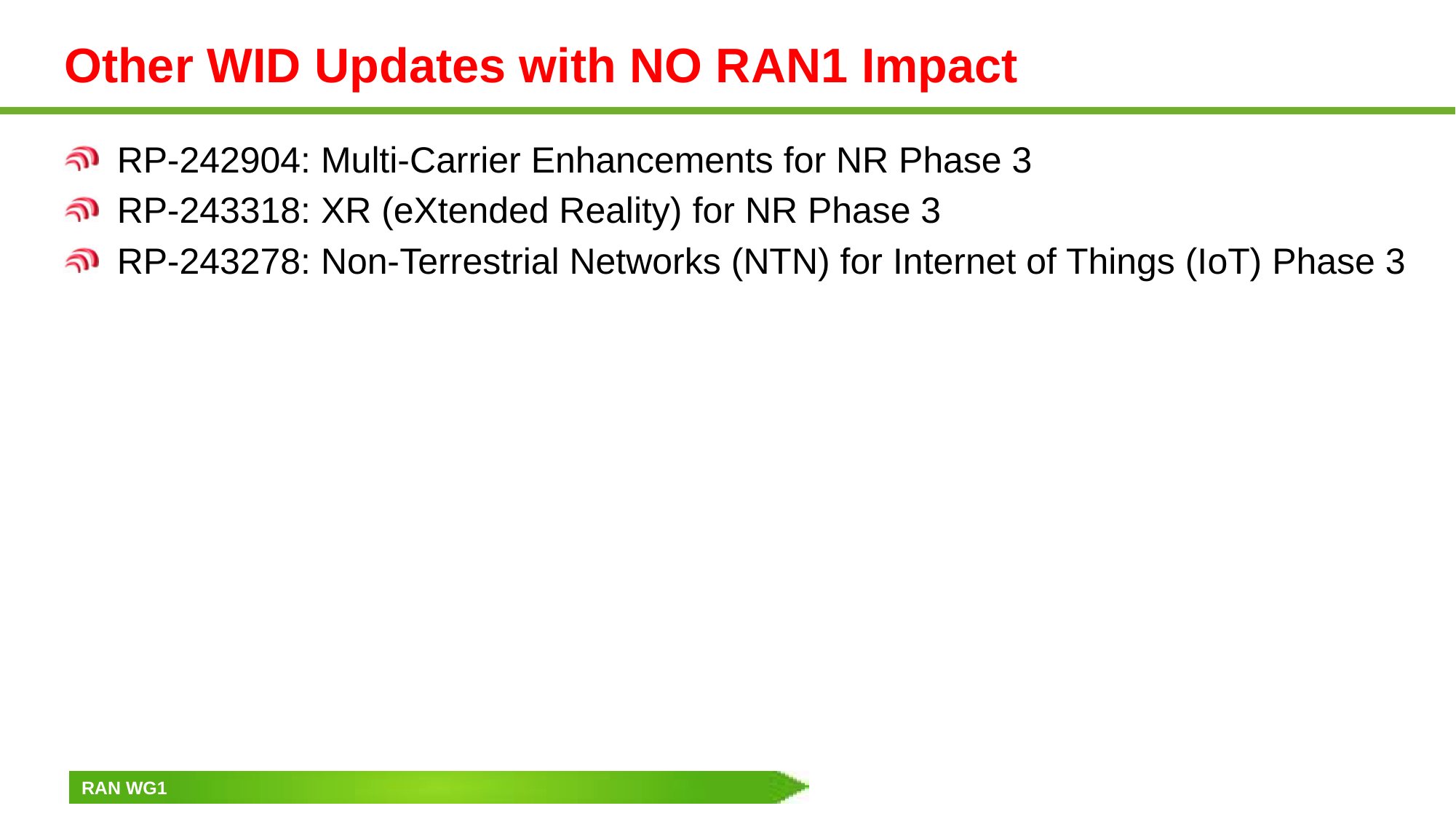

# Other WID Updates with NO RAN1 Impact
RP-242904: Multi-Carrier Enhancements for NR Phase 3
RP-243318: XR (eXtended Reality) for NR Phase 3
RP-243278: Non-Terrestrial Networks (NTN) for Internet of Things (IoT) Phase 3